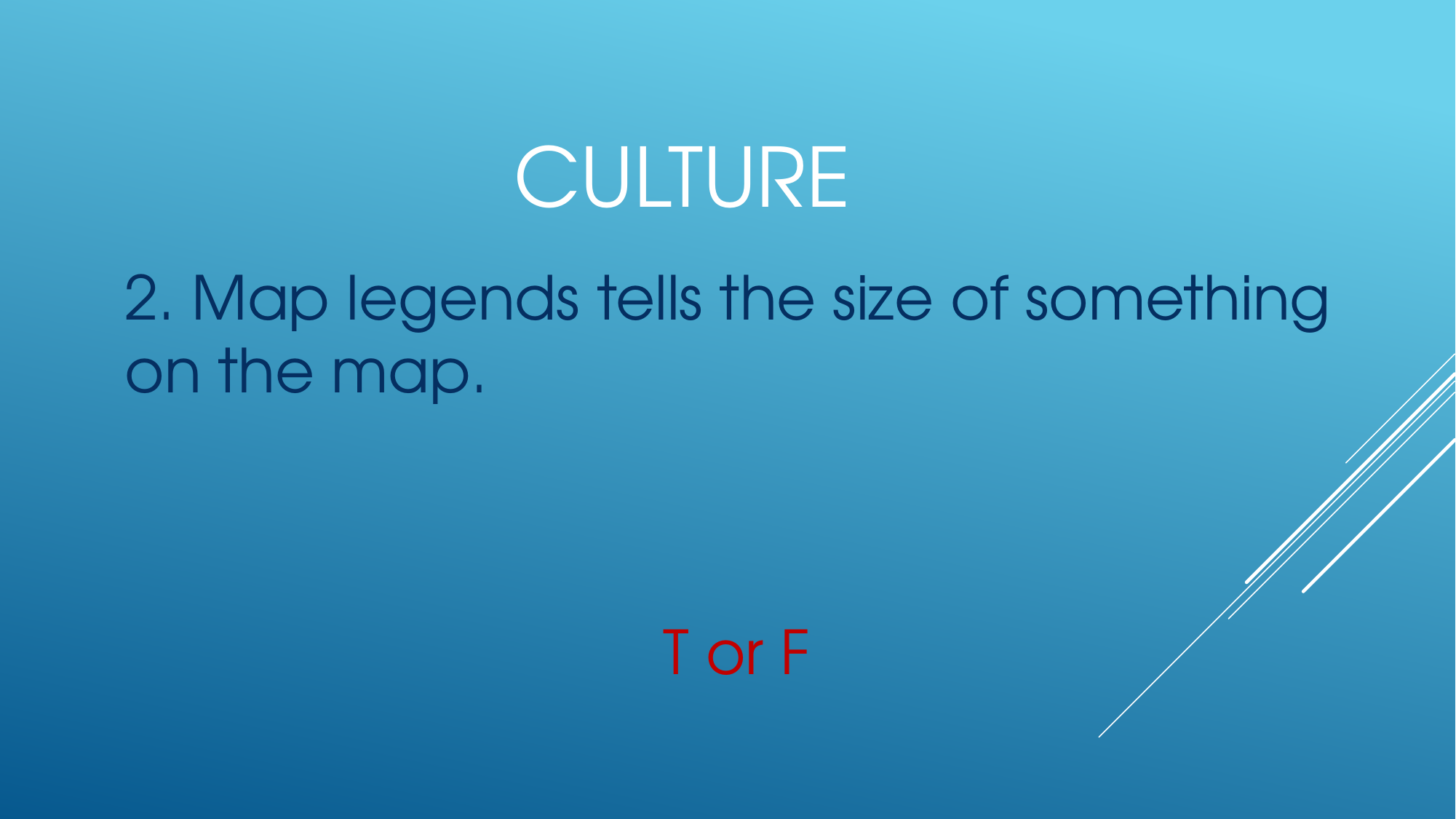

# Culture
2. Map legends tells the size of something on the map.

T or F